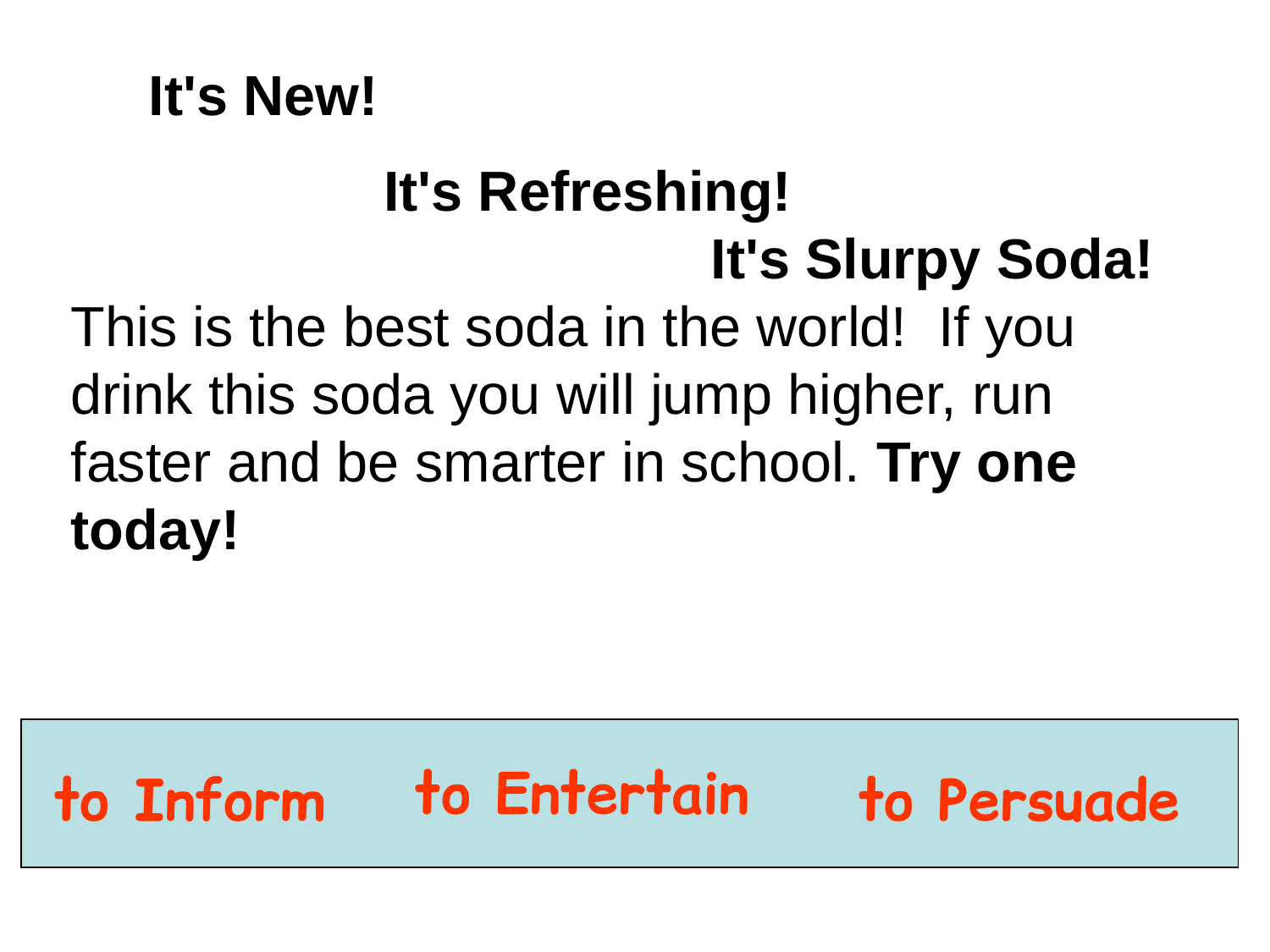

It's New!
                    It's Refreshing! 
                                         It's Slurpy Soda!
This is the best soda in the world!  If you drink this soda you will jump higher, run faster and be smarter in school. Try one today!

 to Inform

 to Persuade
to Entertain